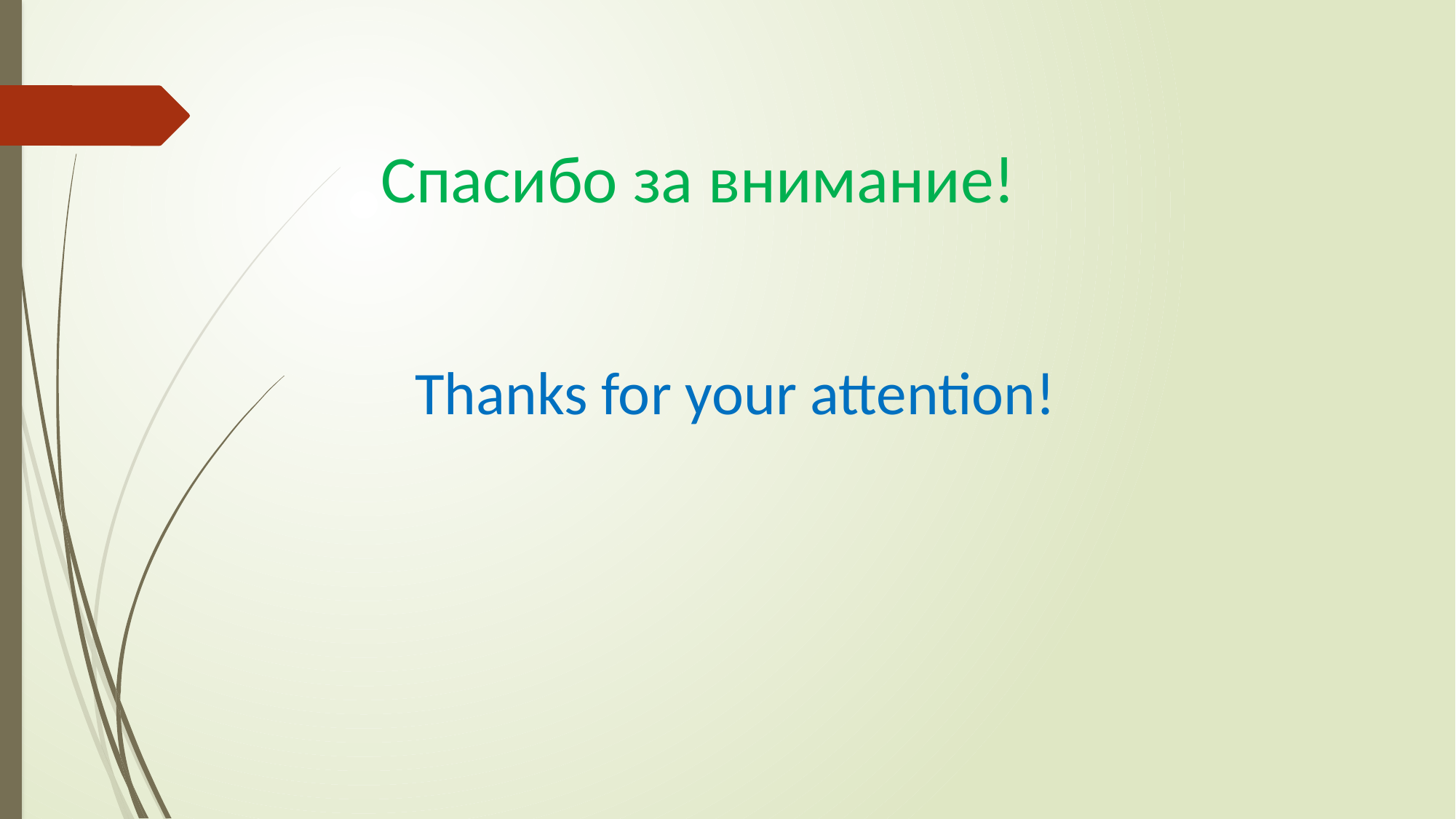

Спасибо за внимание!
Thanks for your attention!